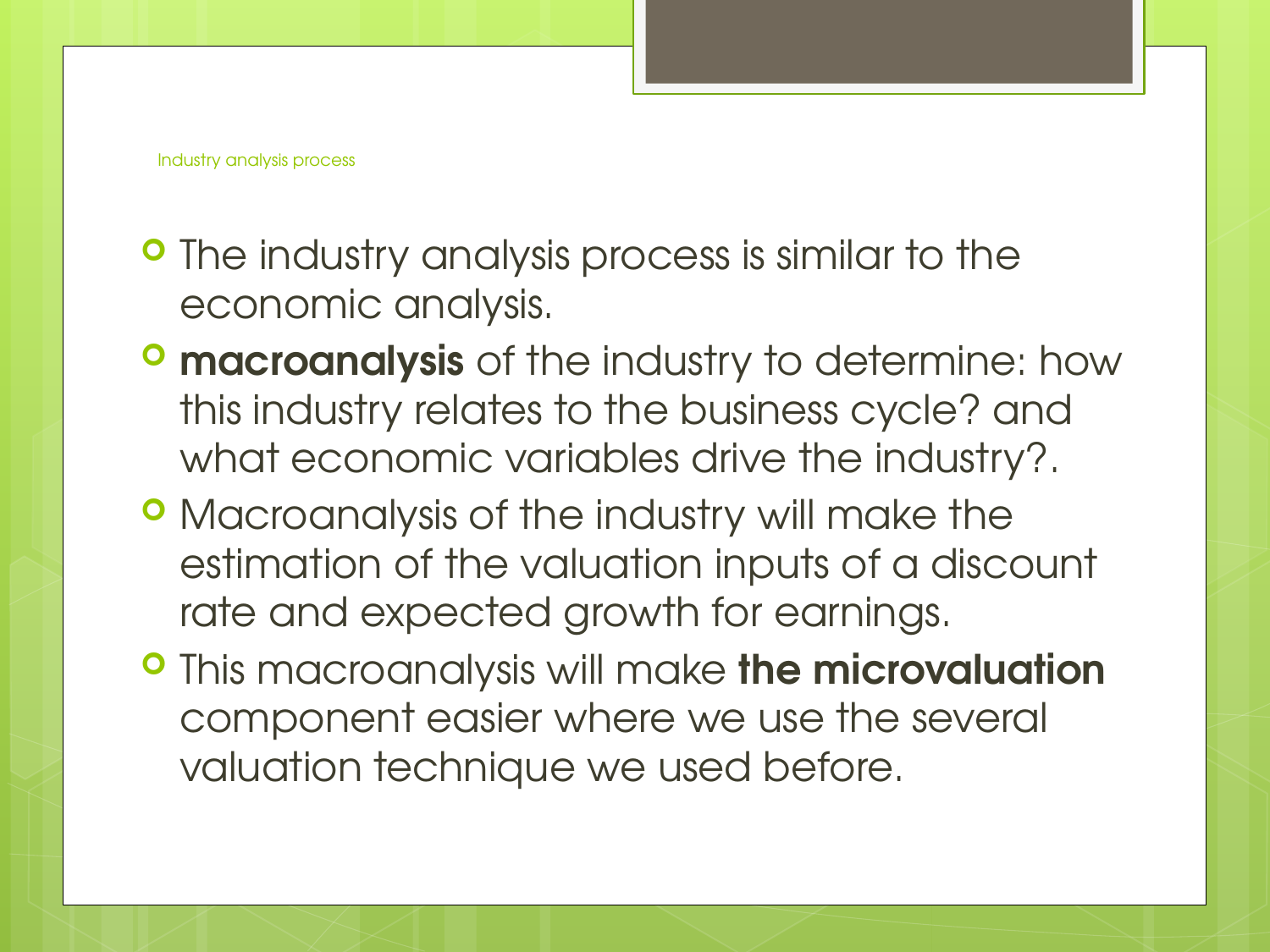

# Industry analysis process
The industry analysis process is similar to the economic analysis.
macroanalysis of the industry to determine: how this industry relates to the business cycle? and what economic variables drive the industry?.
Macroanalysis of the industry will make the estimation of the valuation inputs of a discount rate and expected growth for earnings.
This macroanalysis will make the microvaluation component easier where we use the several valuation technique we used before.